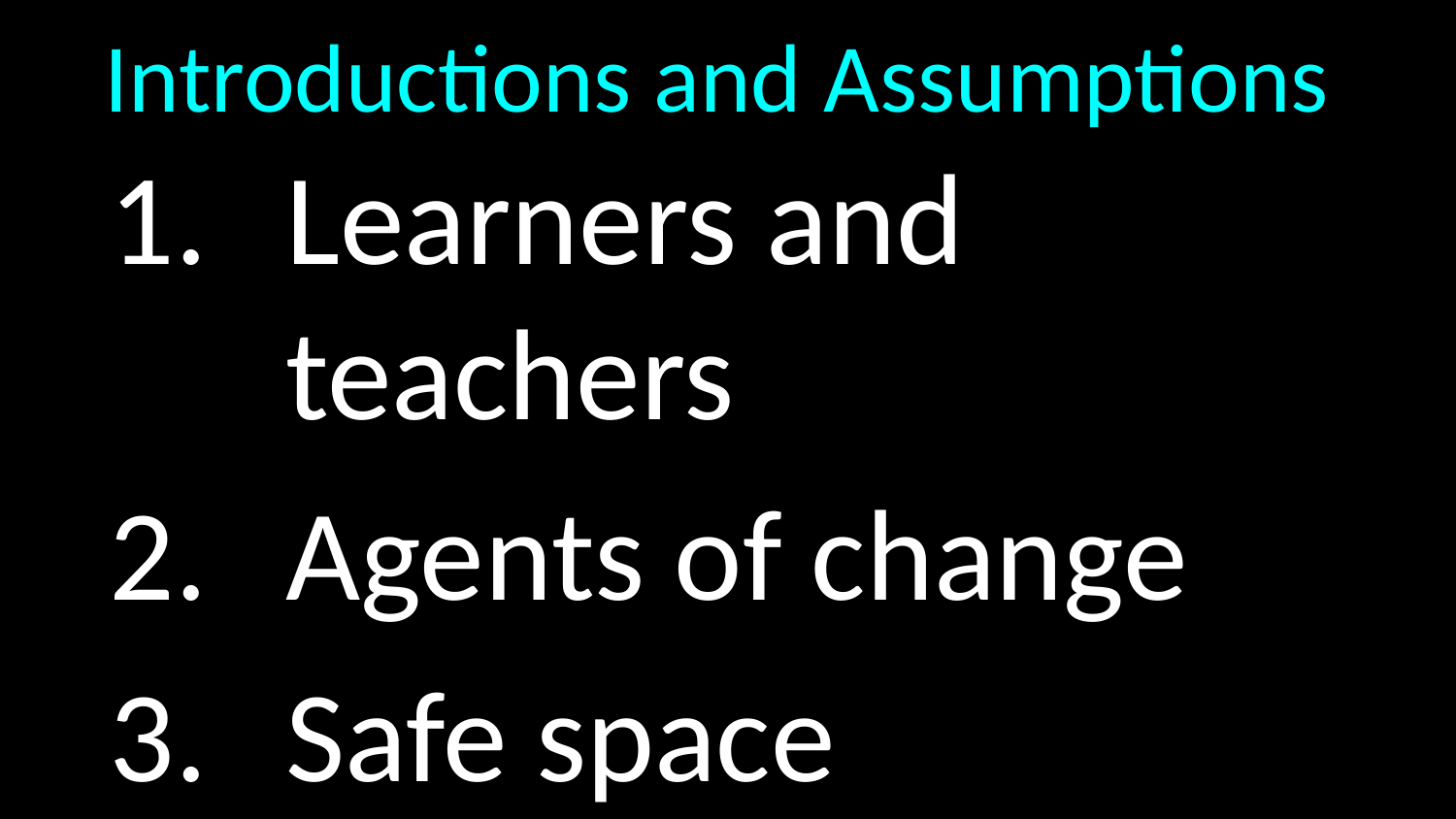

# Introductions and Assumptions
Learners and teachers
Agents of change
Safe space